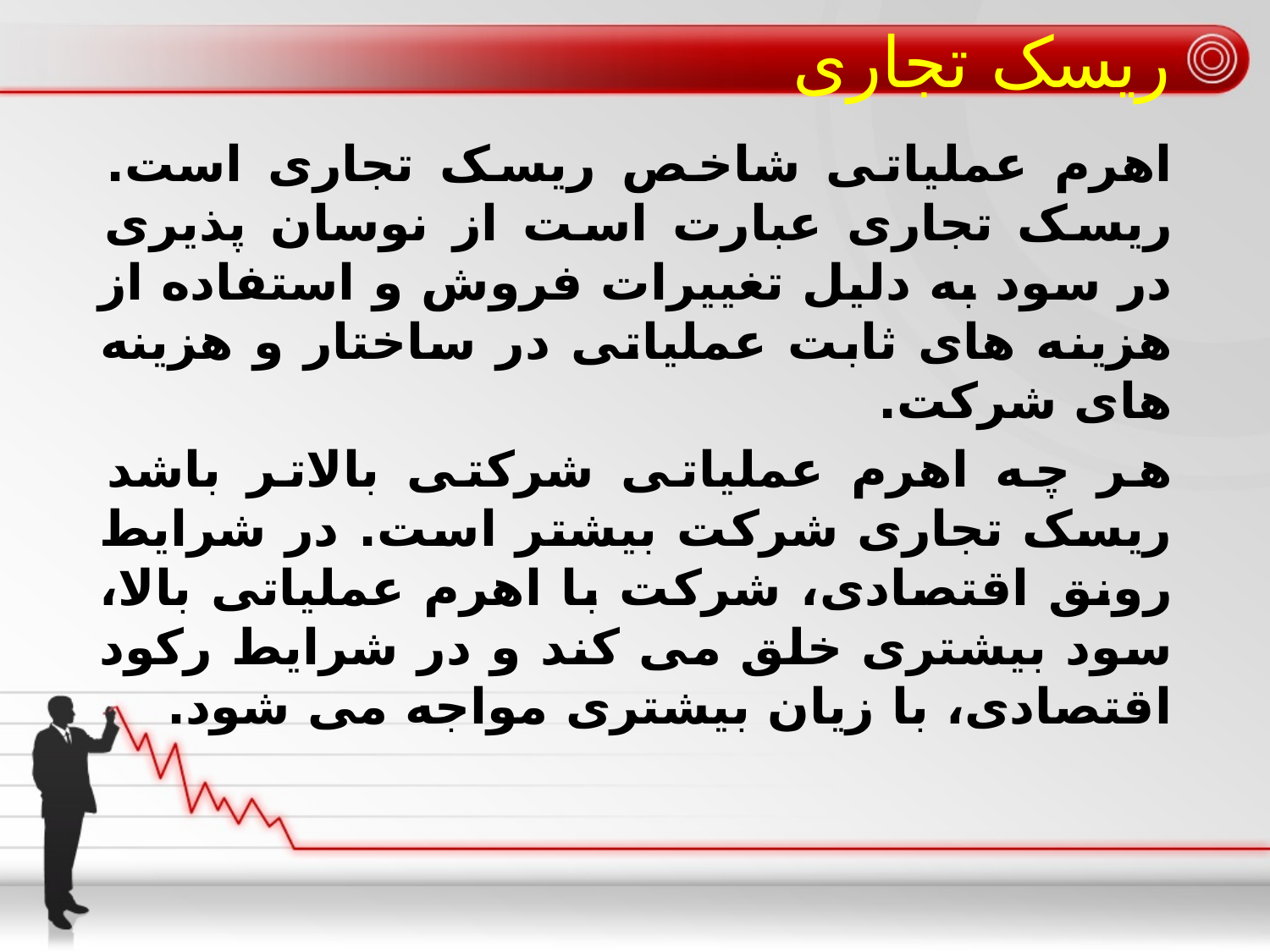

# ریسک تجاری
اهرم عملیاتی شاخص ریسک تجاری است. ریسک تجاری عبارت است از نوسان پذیری در سود به دلیل تغییرات فروش و استفاده از هزینه های ثابت عملیاتی در ساختار و هزینه های شرکت.
هر چه اهرم عملیاتی شرکتی بالاتر باشد ریسک تجاری شرکت بیشتر است. در شرایط رونق اقتصادی، شرکت با اهرم عملیاتی بالا، سود بیشتری خلق می کند و در شرایط رکود اقتصادی، با زیان بیشتری مواجه می شود.